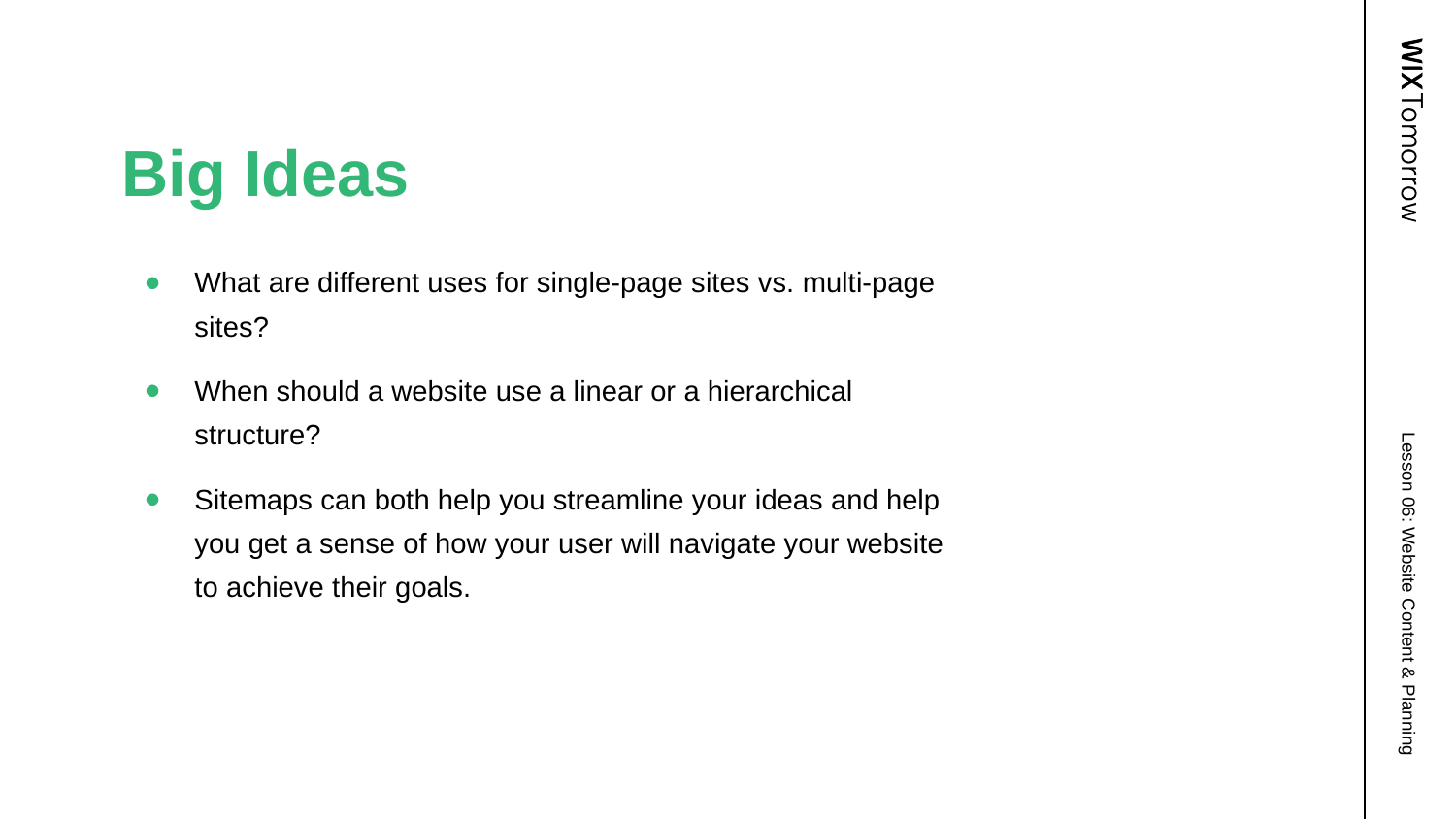

# Big Ideas
What are different uses for single-page sites vs. multi-page sites?
When should a website use a linear or a hierarchical structure?
Sitemaps can both help you streamline your ideas and help you get a sense of how your user will navigate your website to achieve their goals.